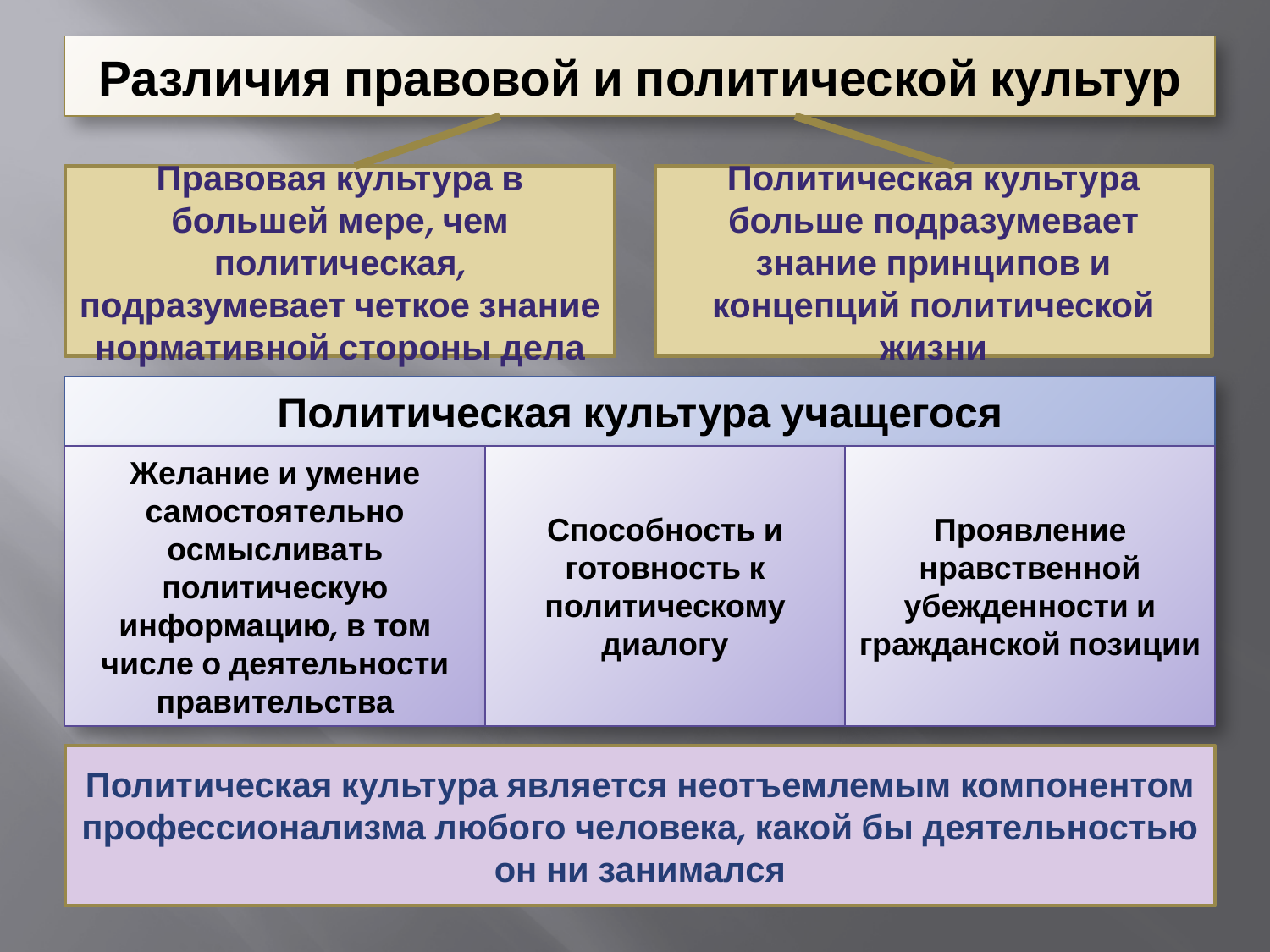

Различия правовой и политической культур

Правовая культура в большей мере, чем политическая, подразумевает четкое знание нормативной стороны дела
Политическая культура больше подразумевает знание принципов и концепций политической жизни
Политическая культура учащегося
Желание и умение самостоятельно осмысливать политическую информацию, в том числе о деятельности правительства
Способность и готовность к политическому диалогу
Проявление нравственной убежденности и гражданской позиции
Политическая культура является неотъемлемым компонентом профессионализма любого человека, какой бы деятельностью он ни занимался